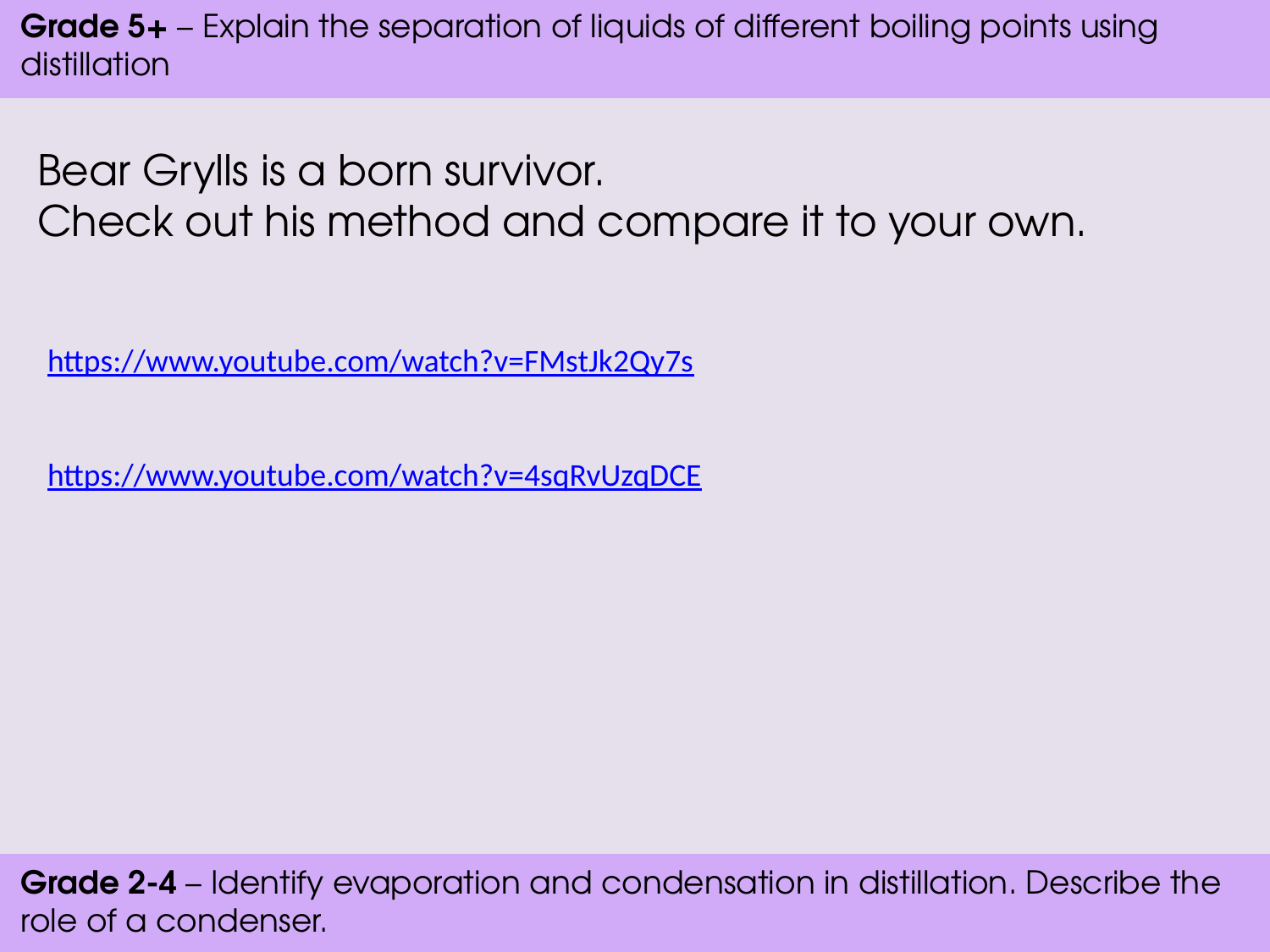

ASPIRE – Explain the separation of liquids of different boiling points using distillation

CHALLENGE – Identify evaporation and condensation in distillation. Describe the role of a condenser.

Grade 5+ – Explain the separation of liquids of different boiling points using distillation

Grade 2-4 – Identify evaporation and condensation in distillation. Describe the role of a condenser.

Bear Grylls is a born survivor.
Check out his method and compare it to your own.

https://www.youtube.com/watch?v=FMstJk2Qy7s

https://www.youtube.com/watch?v=4sqRvUzqDCE